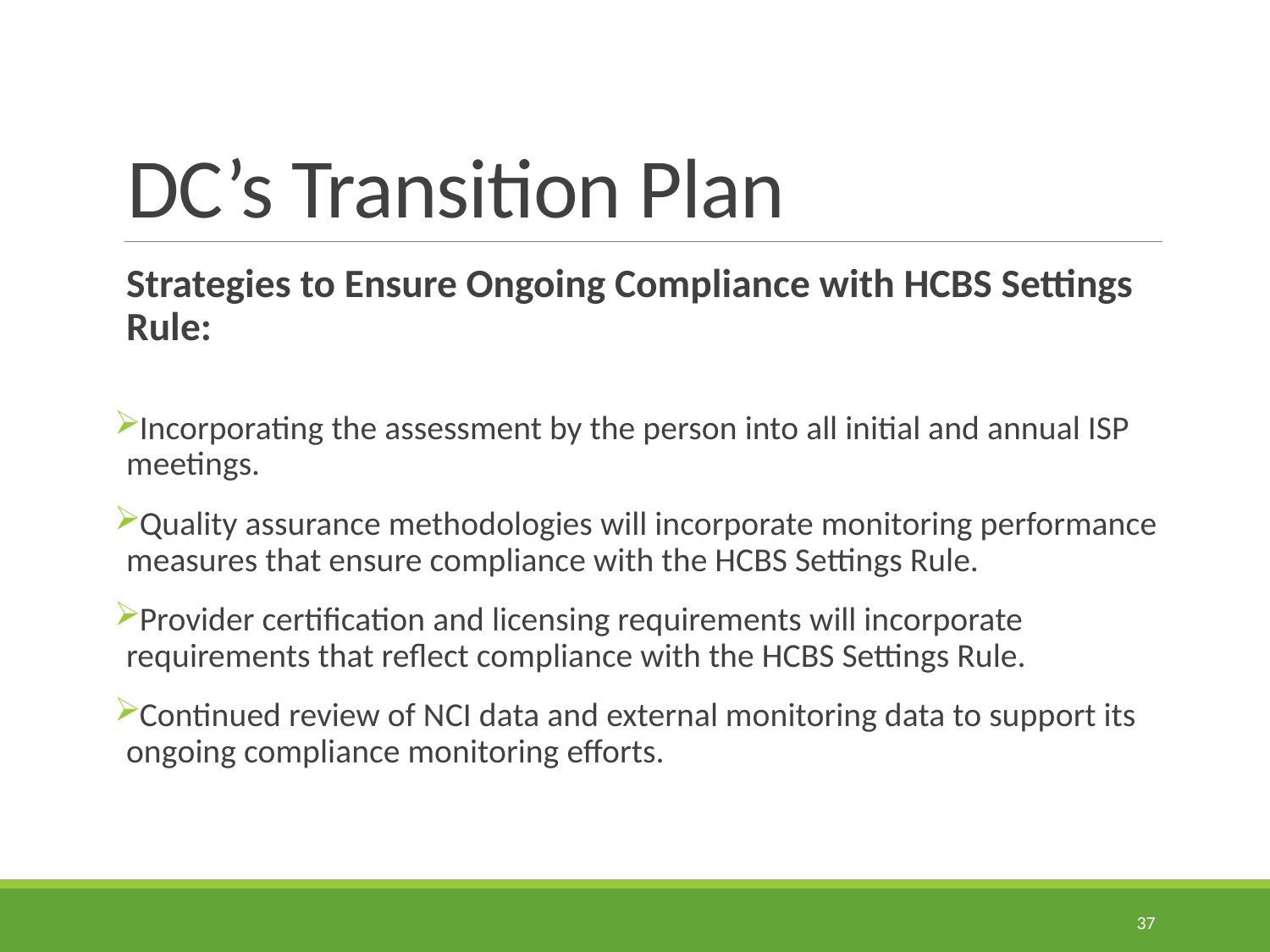

# DC’s Transition Plan
Strategies to Ensure Ongoing Compliance with HCBS Settings Rule:

Incorporating the assessment by the person into all initial and annual ISP meetings.
Quality assurance methodologies will incorporate monitoring performance measures that ensure compliance with the HCBS Settings Rule.
Provider certification and licensing requirements will incorporate requirements that reflect compliance with the HCBS Settings Rule.
Continued review of NCI data and external monitoring data to support its ongoing compliance monitoring efforts.

37